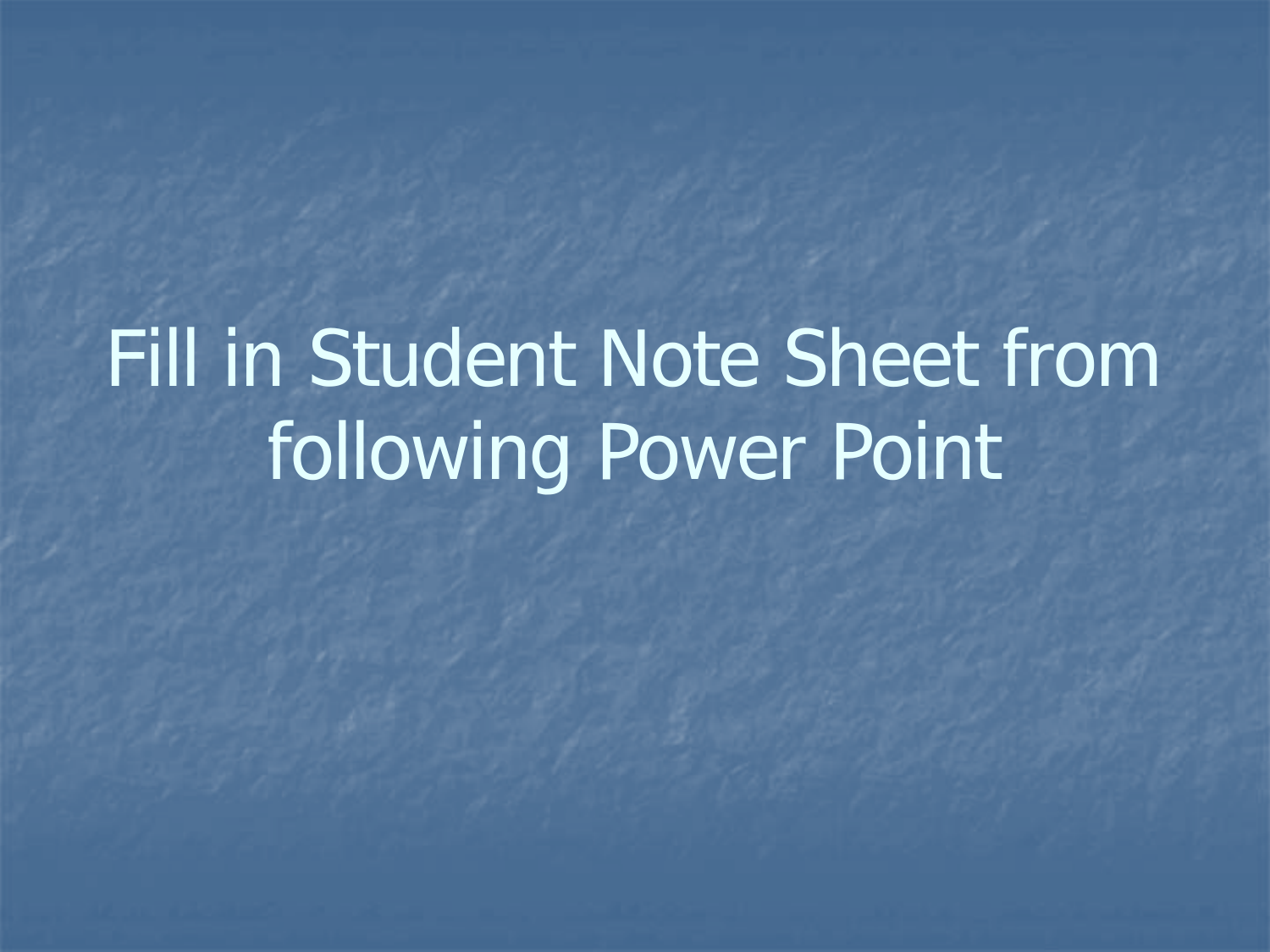

# Fill in Student Note Sheet from following Power Point